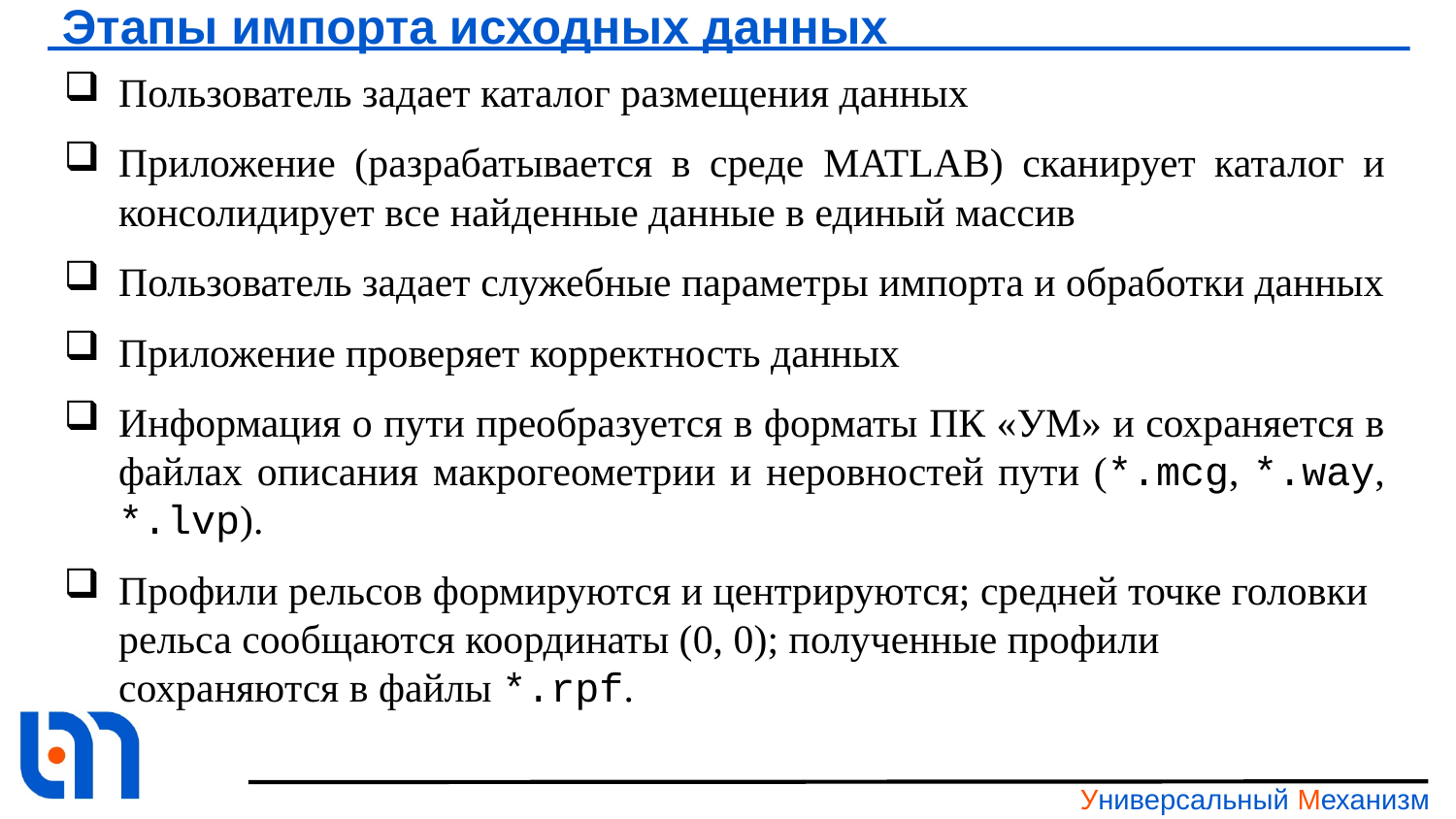

# Этапы импорта исходных данных
Пользователь задает каталог размещения данных
Приложение (разрабатывается в среде MATLAB) сканирует каталог и консолидирует все найденные данные в единый массив
Пользователь задает служебные параметры импорта и обработки данных
Приложение проверяет корректность данных
Информация о пути преобразуется в форматы ПК «УМ» и сохраняется в файлах описания макрогеометрии и неровностей пути (*.mcg, *.way, *.lvp).
Профили рельсов формируются и центрируются; средней точке головки рельса сообщаются координаты (0, 0); полученные профили сохраняются в файлы *.rpf.